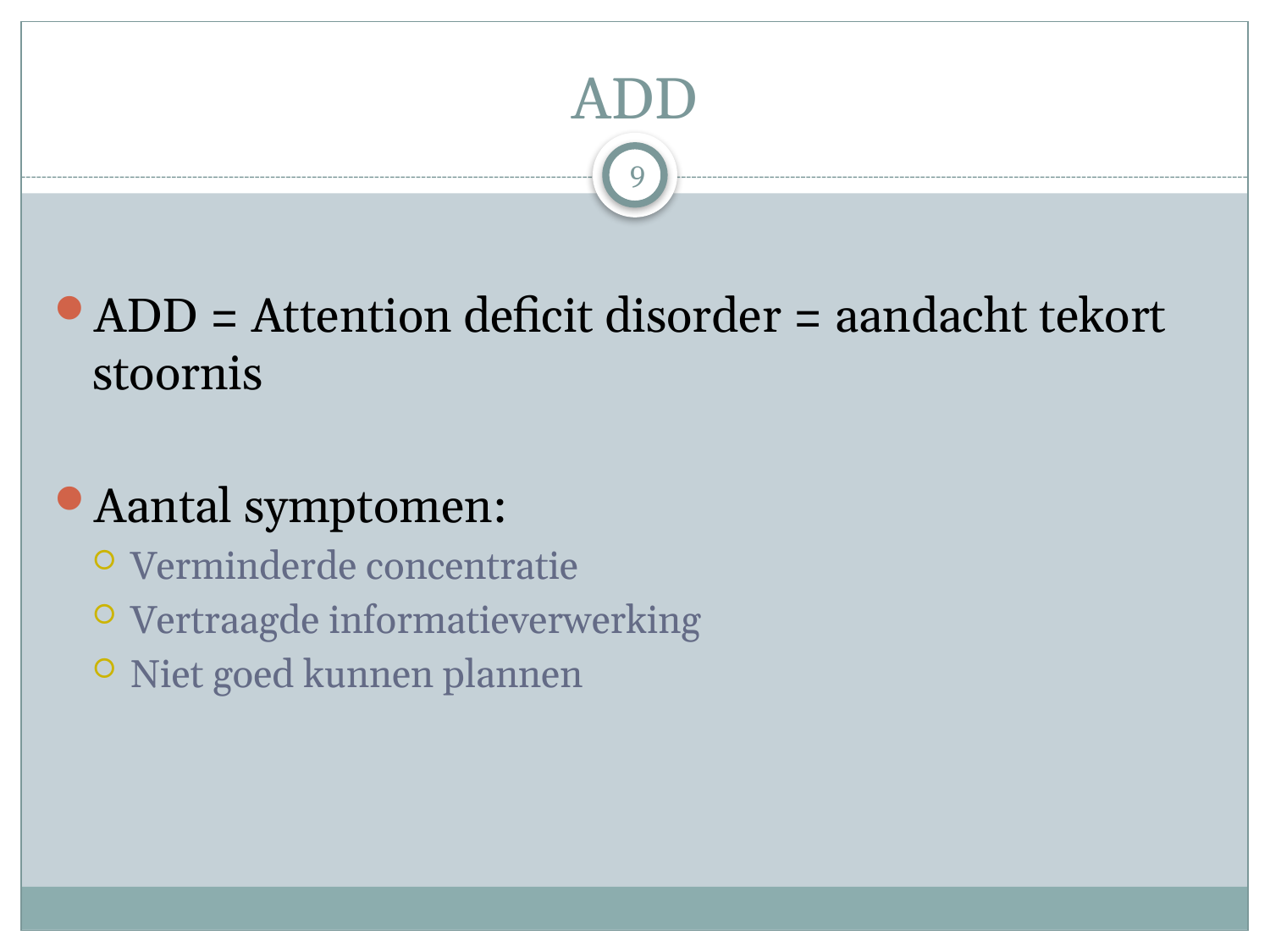

# ADD
9

ADD = Attention deficit disorder = aandacht tekort stoornis

Aantal symptomen:
Verminderde concentratie
Vertraagde informatieverwerking
Niet goed kunnen plannen